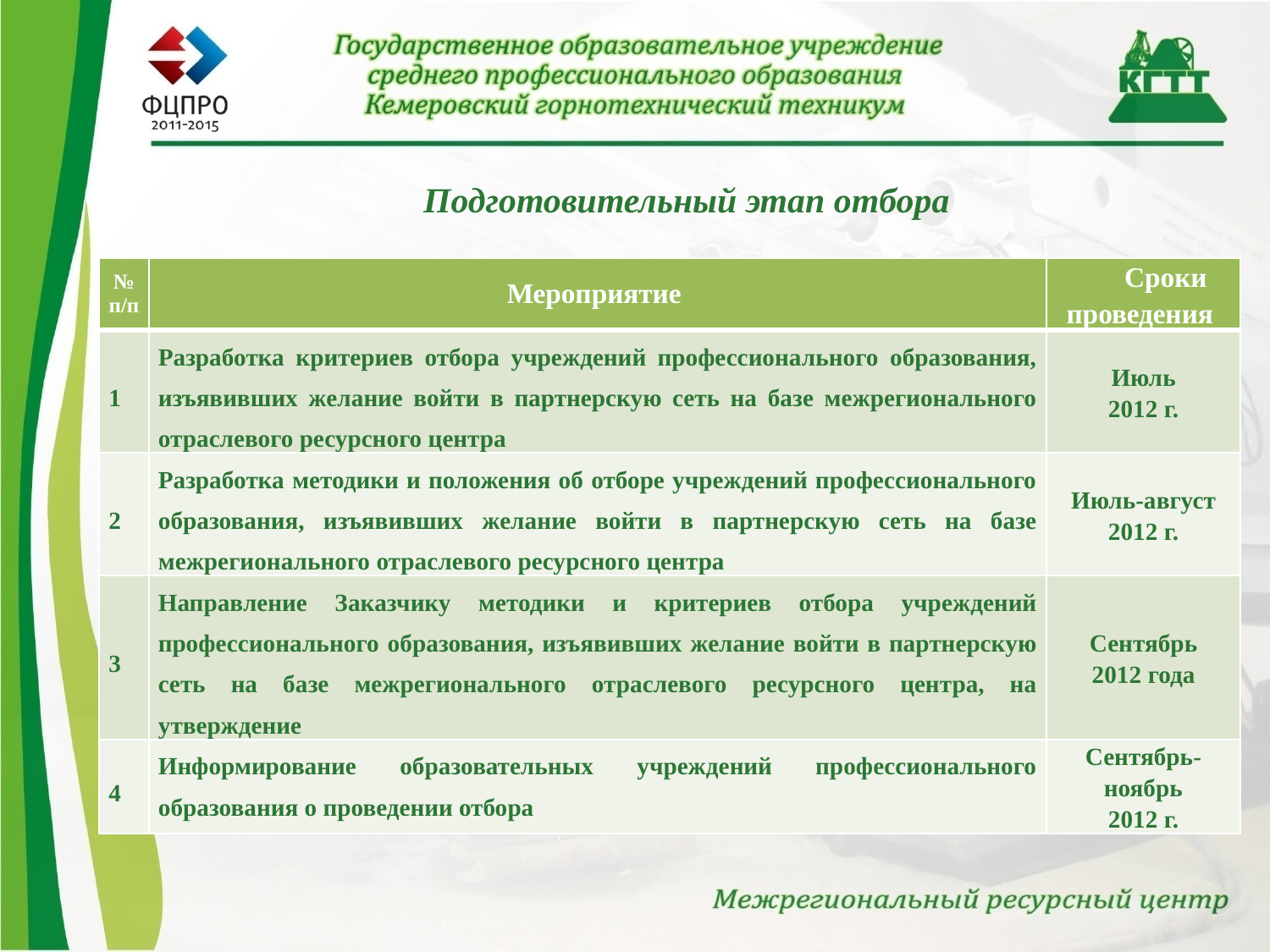

# Подготовительный этап отбора
| № п/п | Мероприятие | Сроки проведения |
| --- | --- | --- |
| 1 | Разработка критериев отбора учреждений профессионального образования, изъявивших желание войти в партнерскую сеть на базе межрегионального отраслевого ресурсного центра | Июль 2012 г. |
| 2 | Разработка методики и положения об отборе учреждений профессионального образования, изъявивших желание войти в партнерскую сеть на базе межрегионального отраслевого ресурсного центра | Июль-август 2012 г. |
| 3 | Направление Заказчику методики и критериев отбора учреждений профессионального образования, изъявивших желание войти в партнерскую сеть на базе межрегионального отраслевого ресурсного центра, на утверждение | Сентябрь 2012 года |
| 4 | Информирование образовательных учреждений профессионального образования о проведении отбора | Сентябрь-ноябрь 2012 г. |